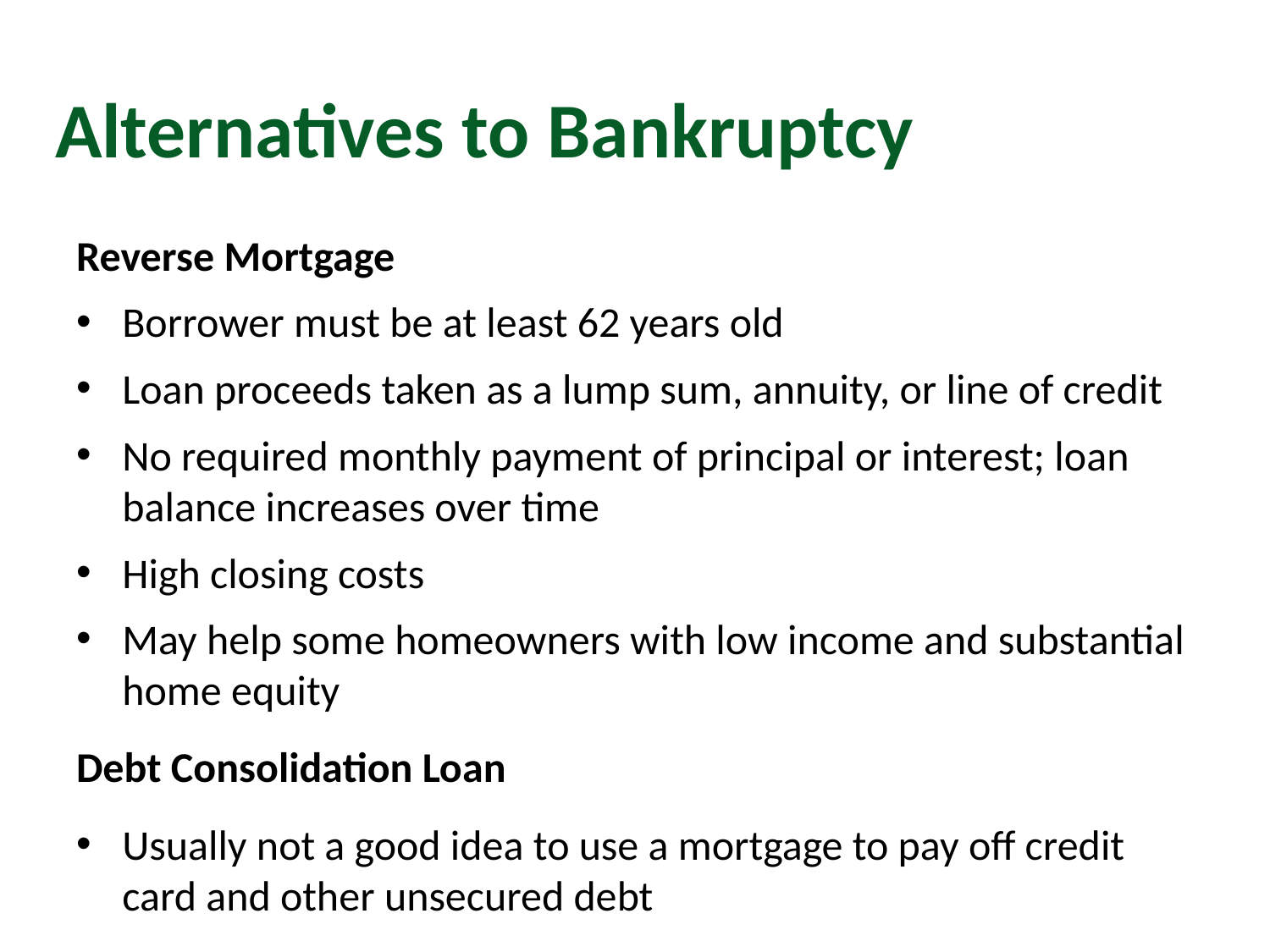

# Alternatives to Bankruptcy
Reverse Mortgage
Borrower must be at least 62 years old
Loan proceeds taken as a lump sum, annuity, or line of credit
No required monthly payment of principal or interest; loan balance increases over time
High closing costs
May help some homeowners with low income and substantial home equity
Debt Consolidation Loan
Usually not a good idea to use a mortgage to pay off credit card and other unsecured debt